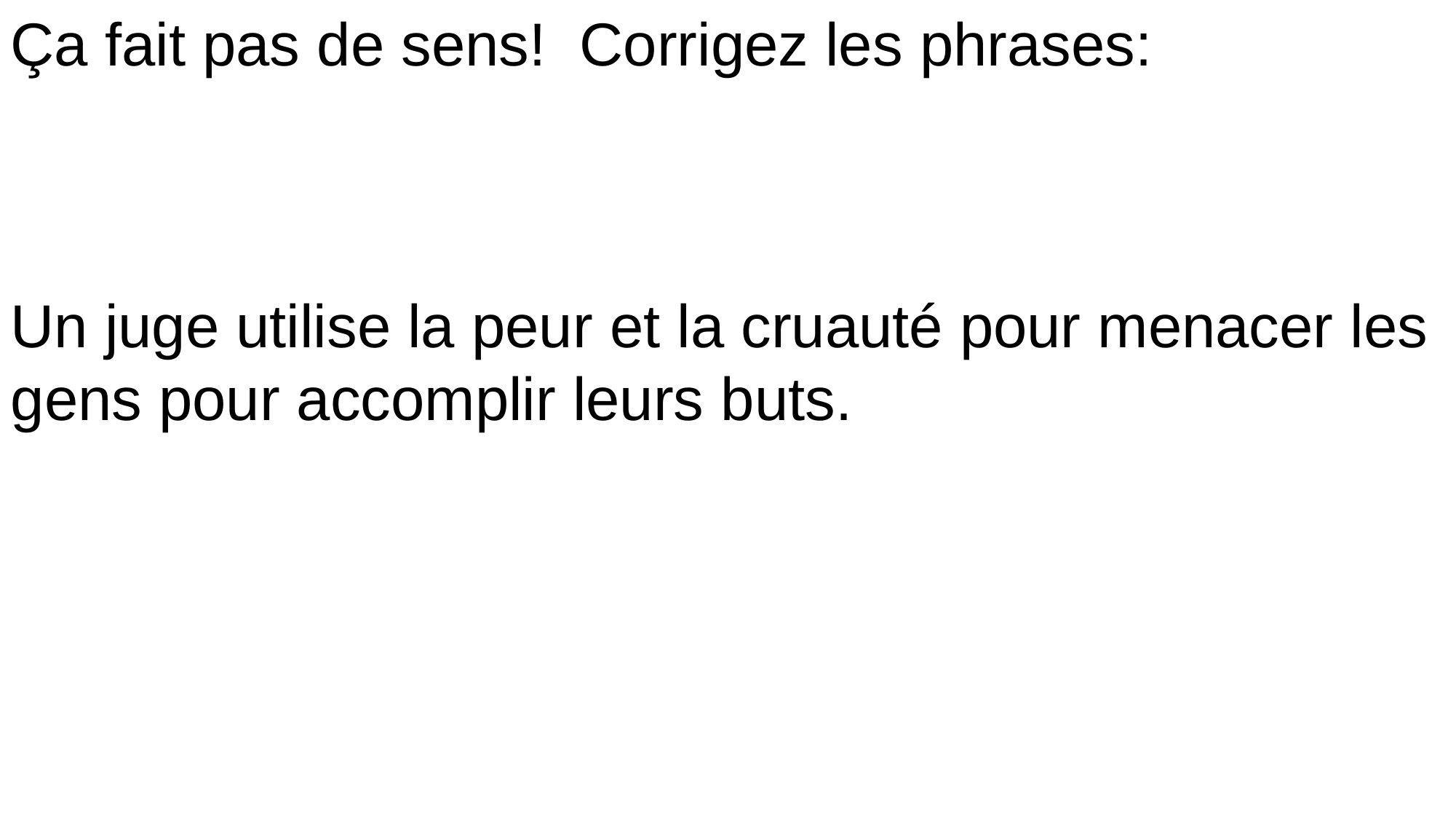

Ça fait pas de sens!  Corrigez les phrases:
Un juge utilise la peur et la cruauté pour menacer les gens pour accomplir leurs buts.